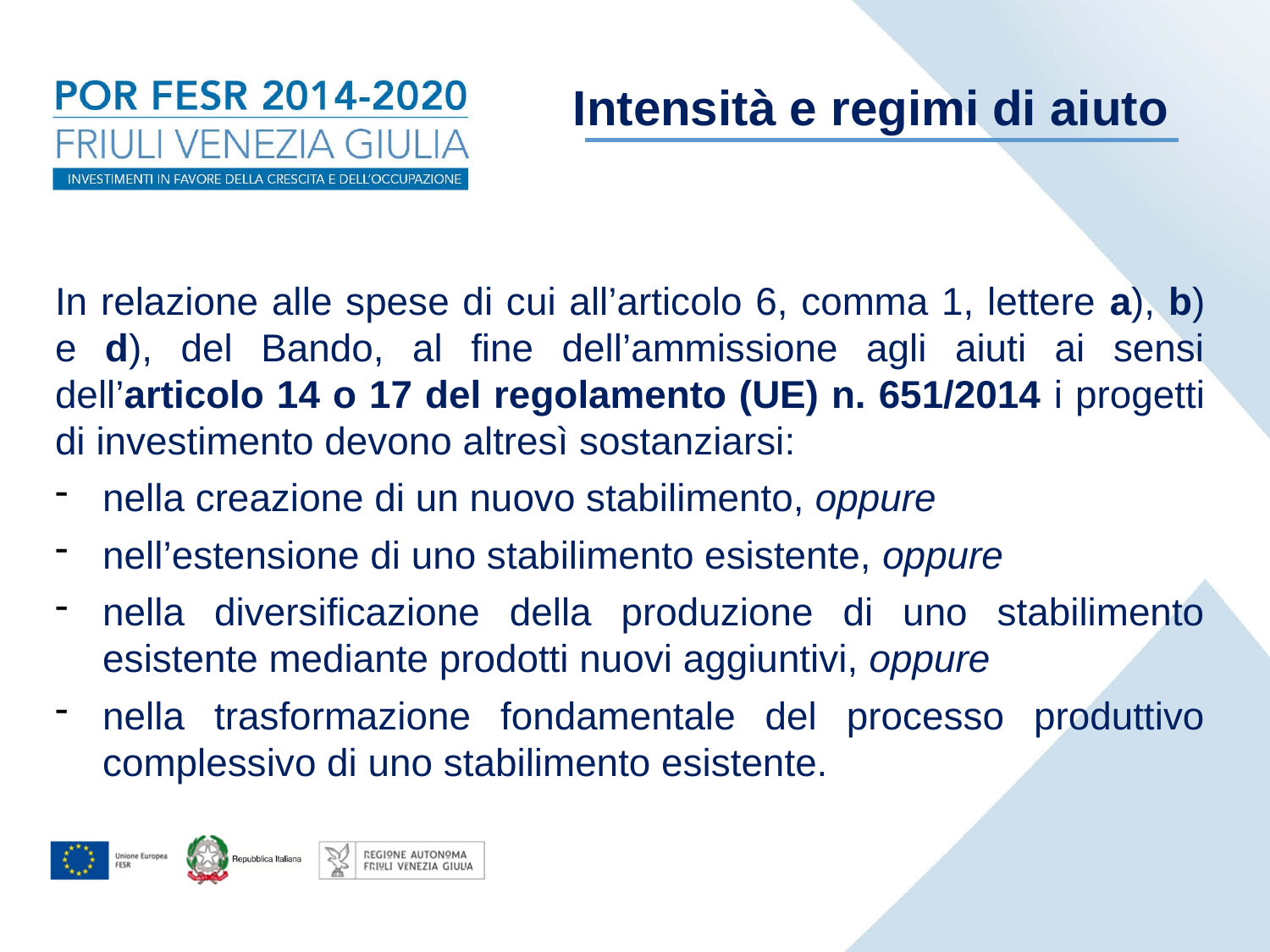

# Intensità e regimi di aiuto
In relazione alle spese di cui all’articolo 6, comma 1, lettere a), b) e d), del Bando, al fine dell’ammissione agli aiuti ai sensi dell’articolo 14 o 17 del regolamento (UE) n. 651/2014 i progetti di investimento devono altresì sostanziarsi:
nella creazione di un nuovo stabilimento, oppure
nell’estensione di uno stabilimento esistente, oppure
nella diversificazione della produzione di uno stabilimento esistente mediante prodotti nuovi aggiuntivi, oppure
nella trasformazione fondamentale del processo produttivo complessivo di uno stabilimento esistente.